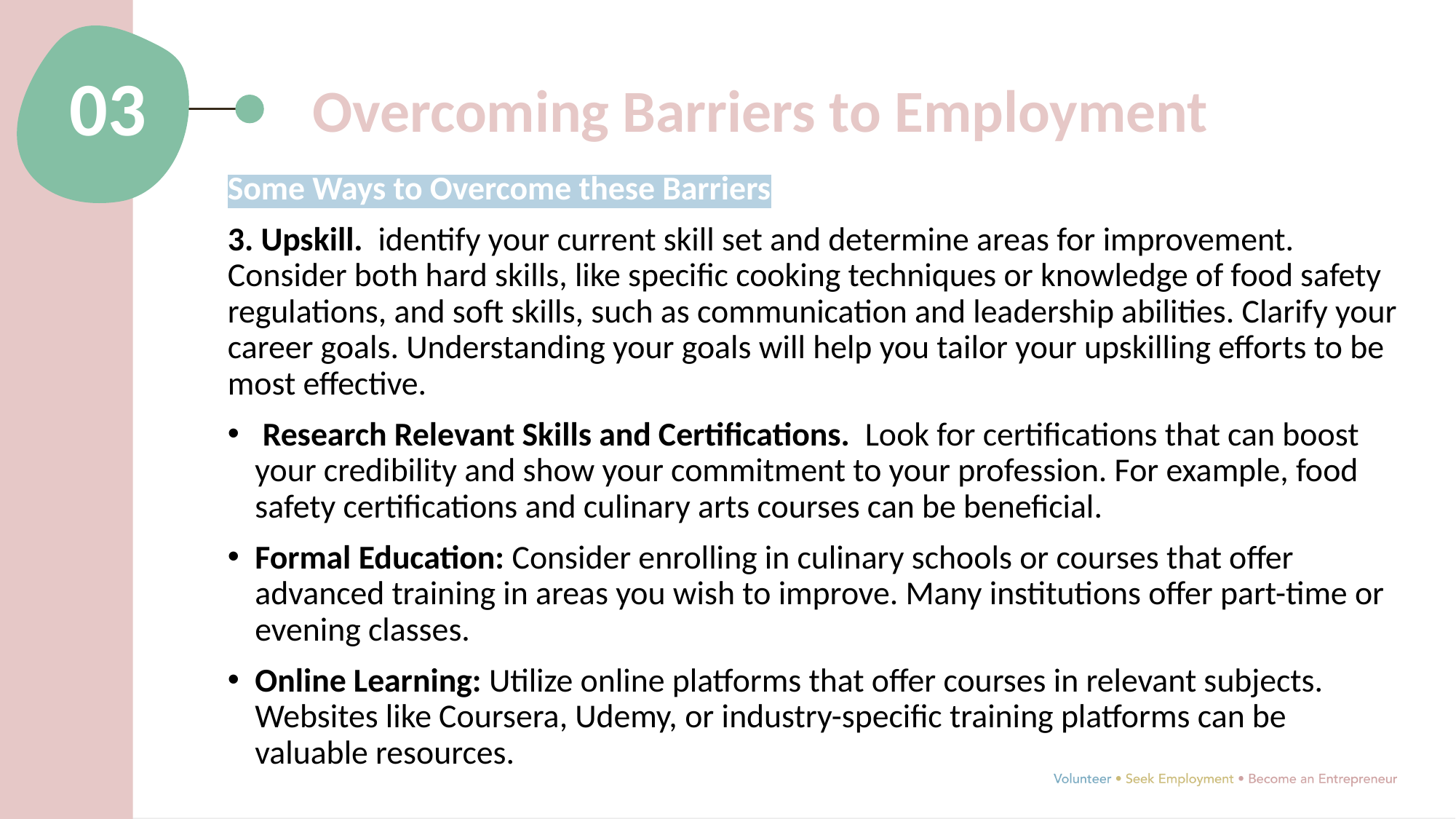

03
Overcoming Barriers to Employment

Some Ways to Overcome these Barriers
3. Upskill.  identify your current skill set and determine areas for improvement. Consider both hard skills, like specific cooking techniques or knowledge of food safety regulations, and soft skills, such as communication and leadership abilities. Clarify your career goals. Understanding your goals will help you tailor your upskilling efforts to be most effective.
 Research Relevant Skills and Certifications.  Look for certifications that can boost your credibility and show your commitment to your profession. For example, food safety certifications and culinary arts courses can be beneficial.
Formal Education: Consider enrolling in culinary schools or courses that offer advanced training in areas you wish to improve. Many institutions offer part-time or evening classes.
Online Learning: Utilize online platforms that offer courses in relevant subjects. Websites like Coursera, Udemy, or industry-specific training platforms can be valuable resources.